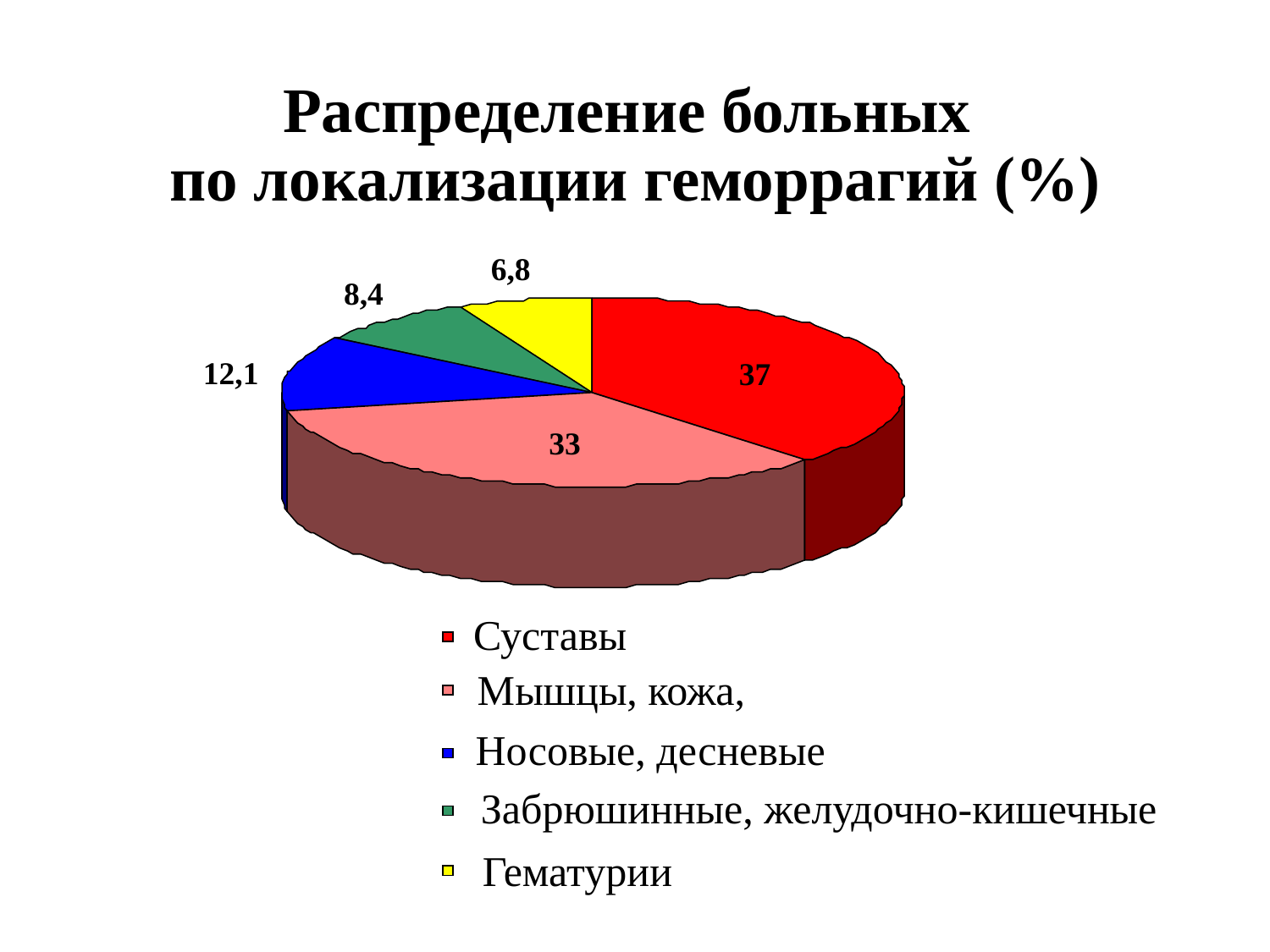

# Распределение больных по локализации геморрагий (%)
6,8
8,4

12,1
37

33
Суставы

Мышцы, кожа,

Носовые, десневые

Забрюшинные, желудочно-кишечные

Гематурии